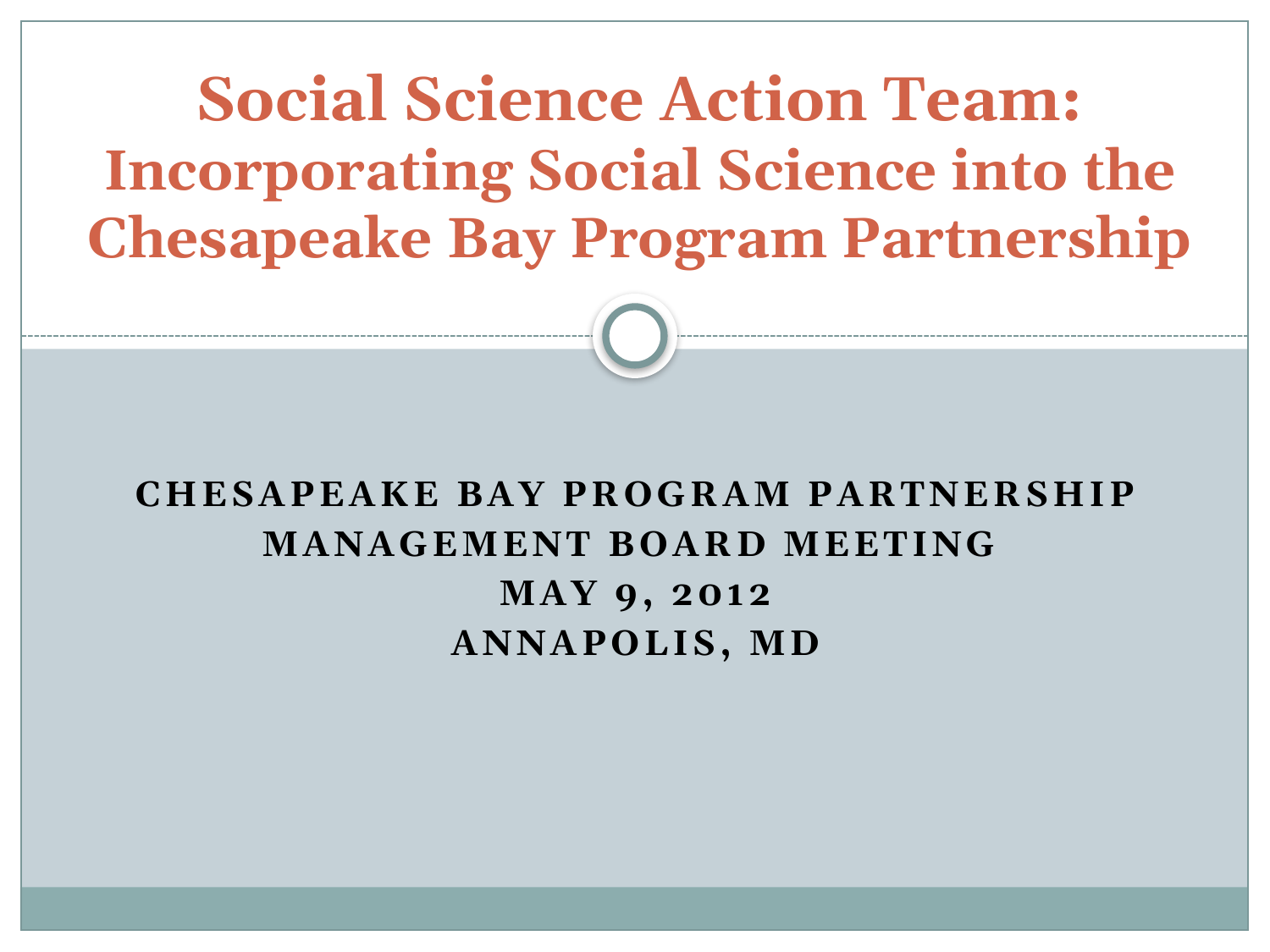

# Social Science Action Team: Incorporating Social Science into the Chesapeake Bay Program Partnership
Chesapeake Bay Program Partnership
Management Board Meeting
May 9, 2012
Annapolis, MD